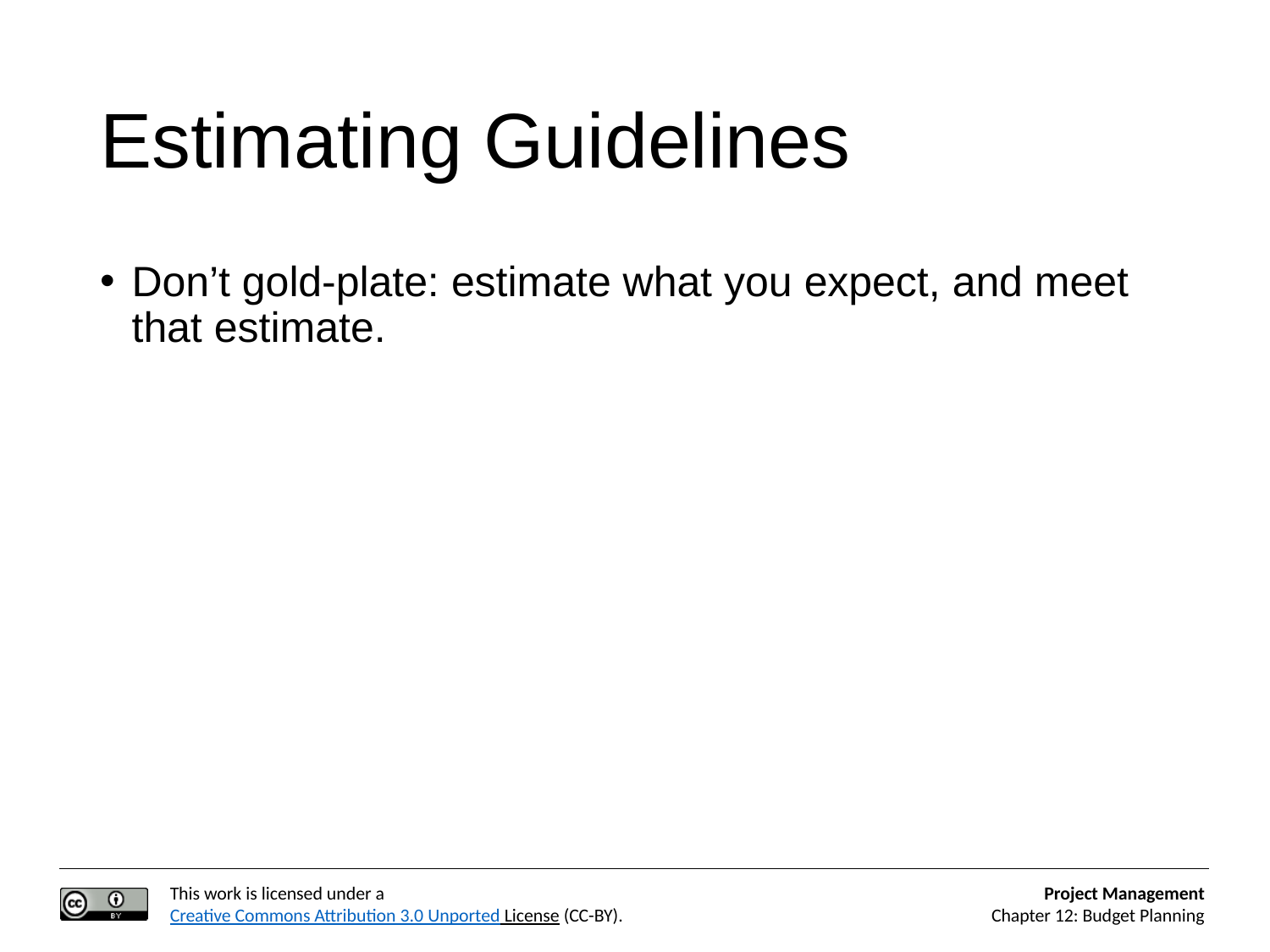

# Estimating Guidelines
Don’t gold-plate: estimate what you expect, and meet that estimate.